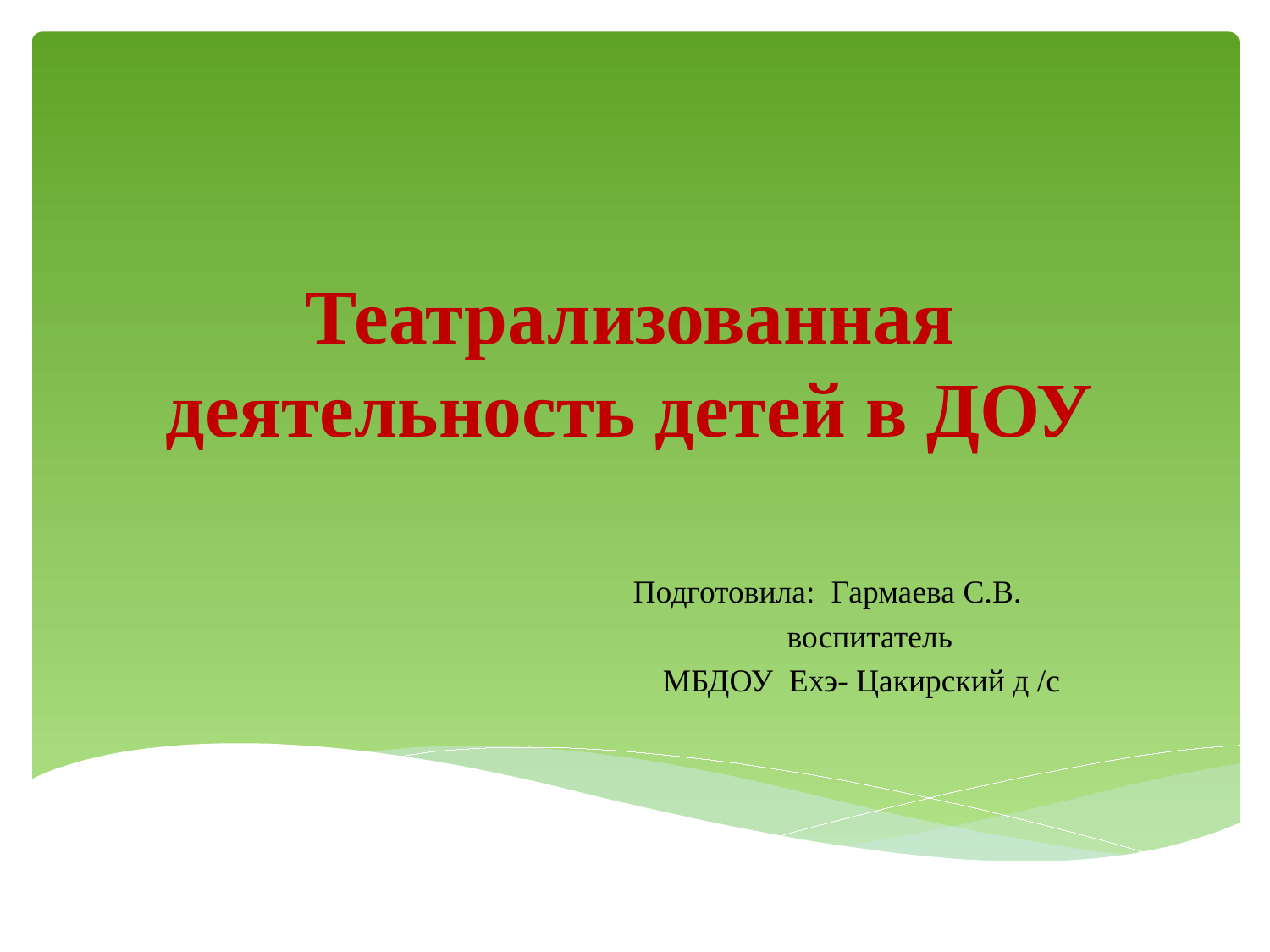

# Театрализованная деятельность детей в ДОУ
                    Подготовила:  Гармаева С.В.
                              воспитатель
                              МБДОУ  Ехэ- Цакирский д /с